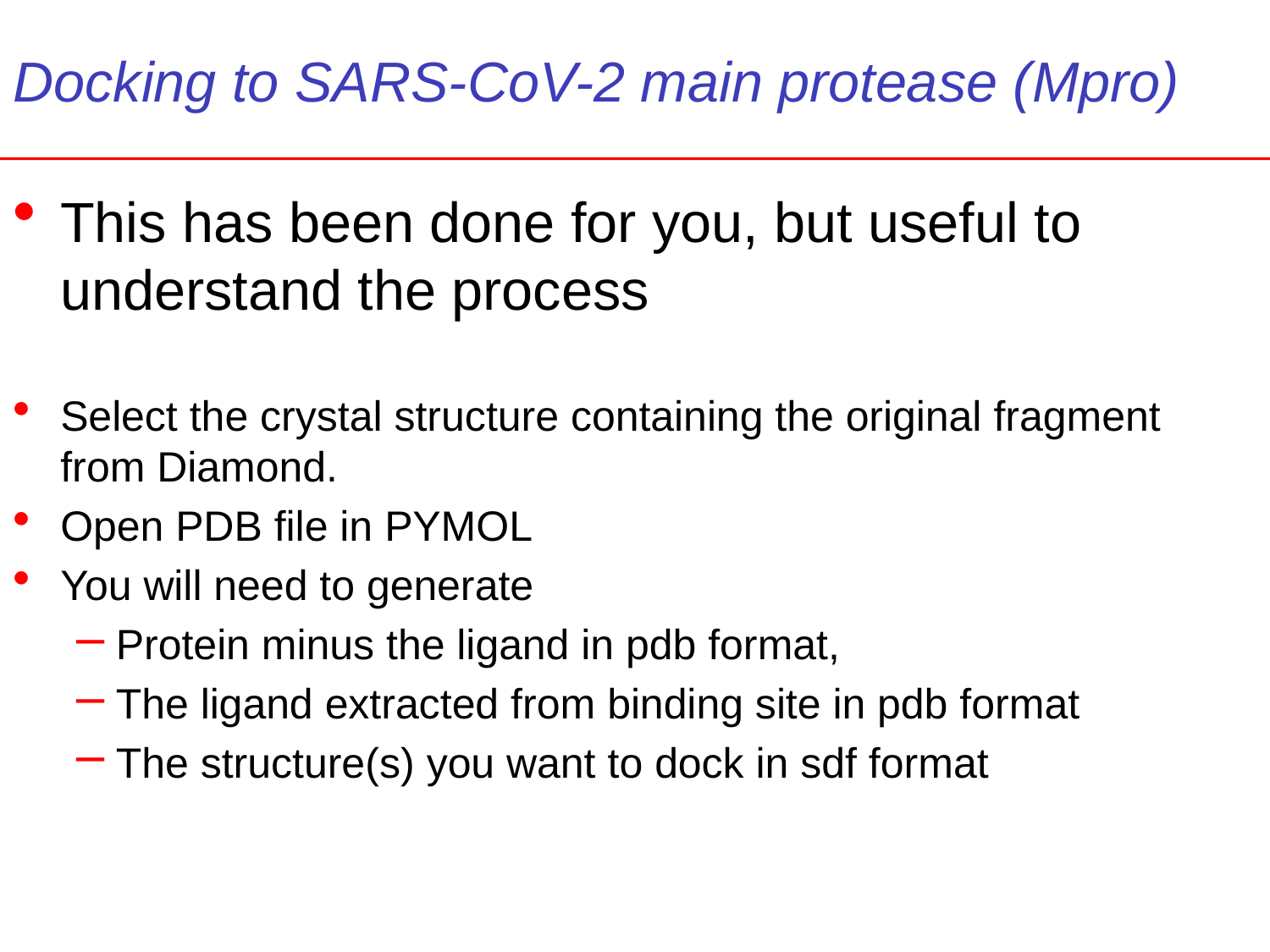

# Docking to SARS-CoV-2 main protease (Mpro)
This has been done for you, but useful to understand the process

Select the crystal structure containing the original fragment from Diamond.
Open PDB file in PYMOL
You will need to generate
Protein minus the ligand in pdb format,
The ligand extracted from binding site in pdb format
The structure(s) you want to dock in sdf format